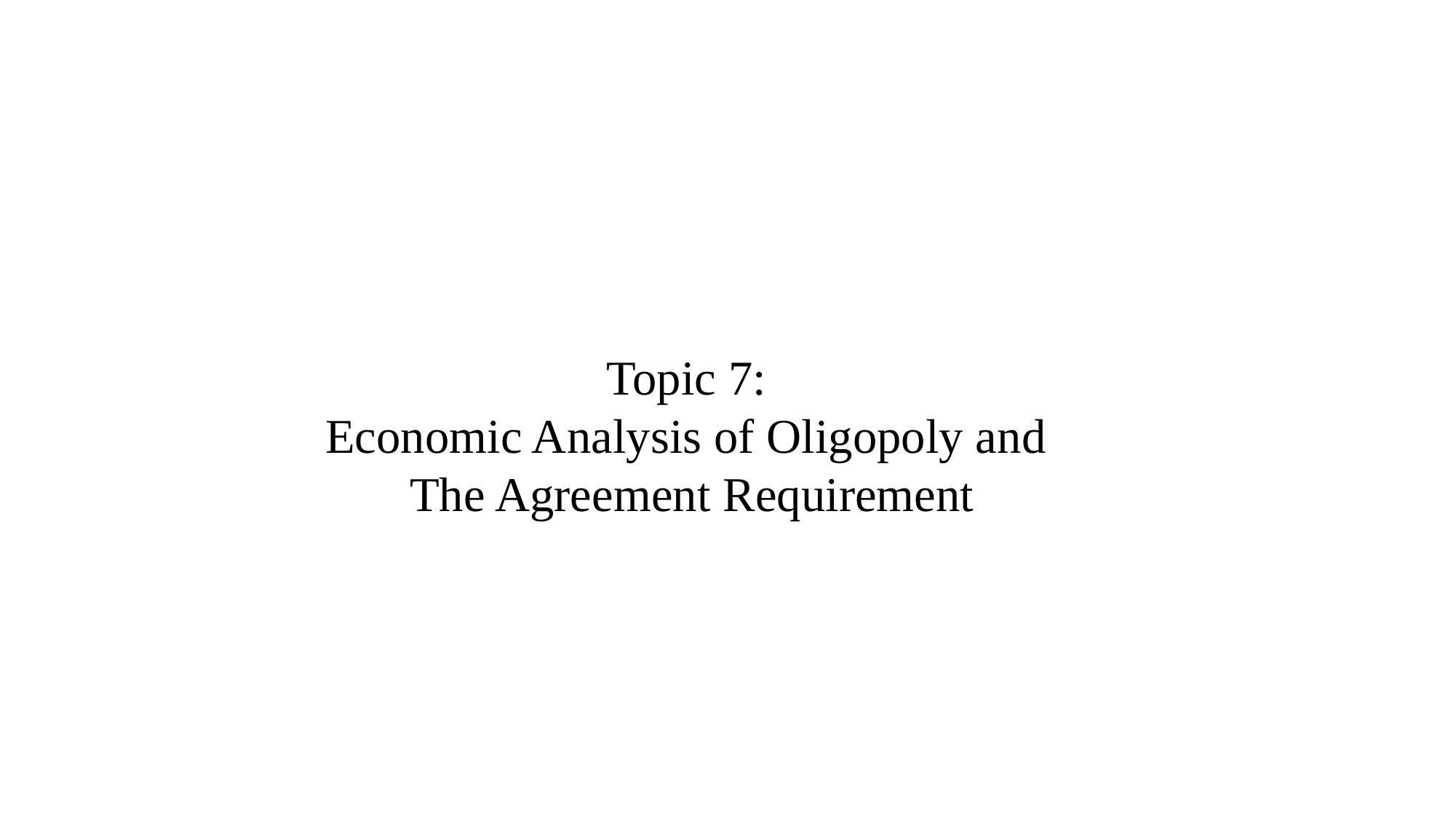

# Topic 7: Economic Analysis of Oligopoly and The Agreement Requirement